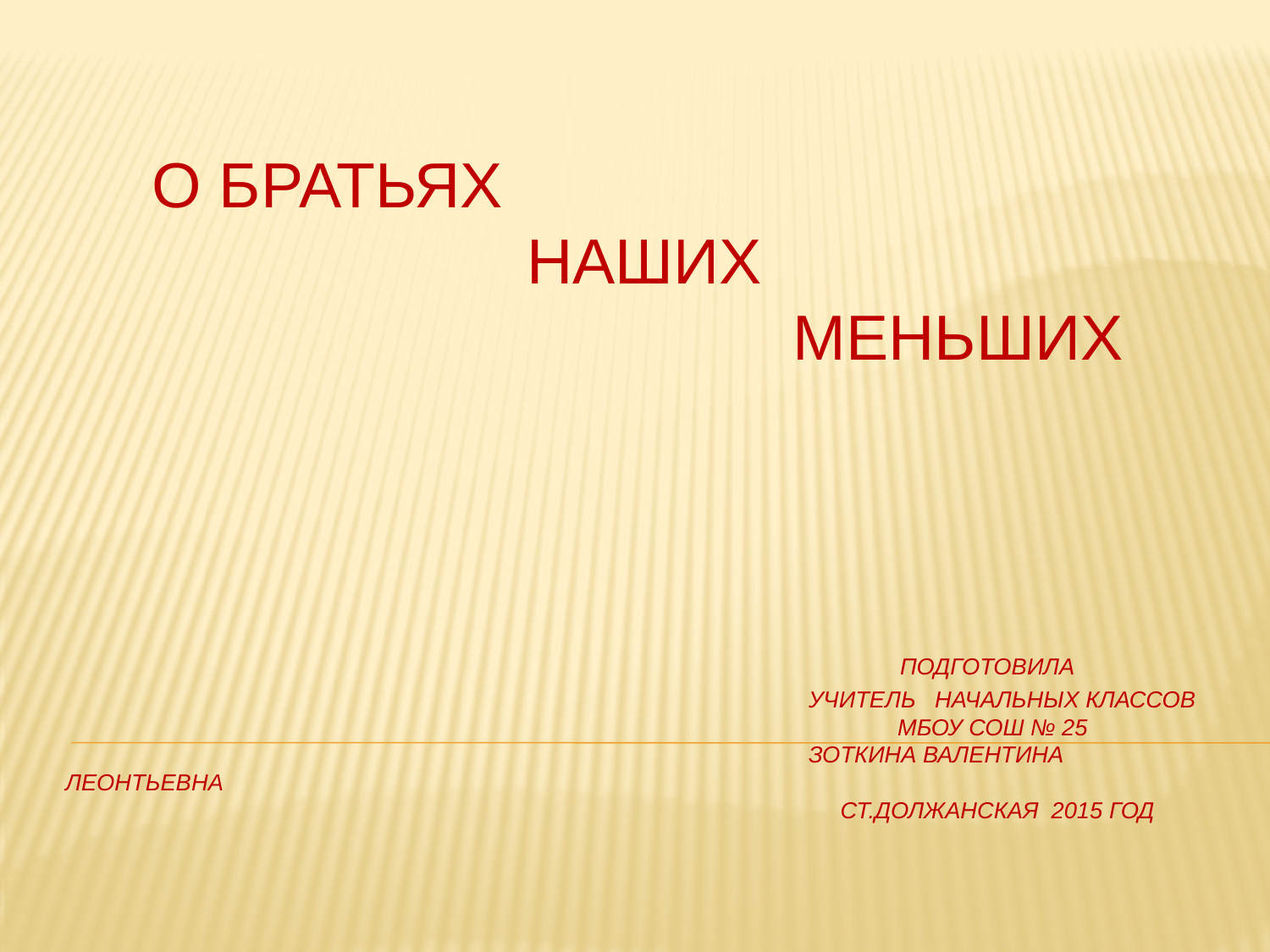

# О братьях наших меньших Подготовила учитель   начальных классов МБОУ СОШ № 25 Зоткина Валентина Леонтьевна ст.Должанская  2015 год